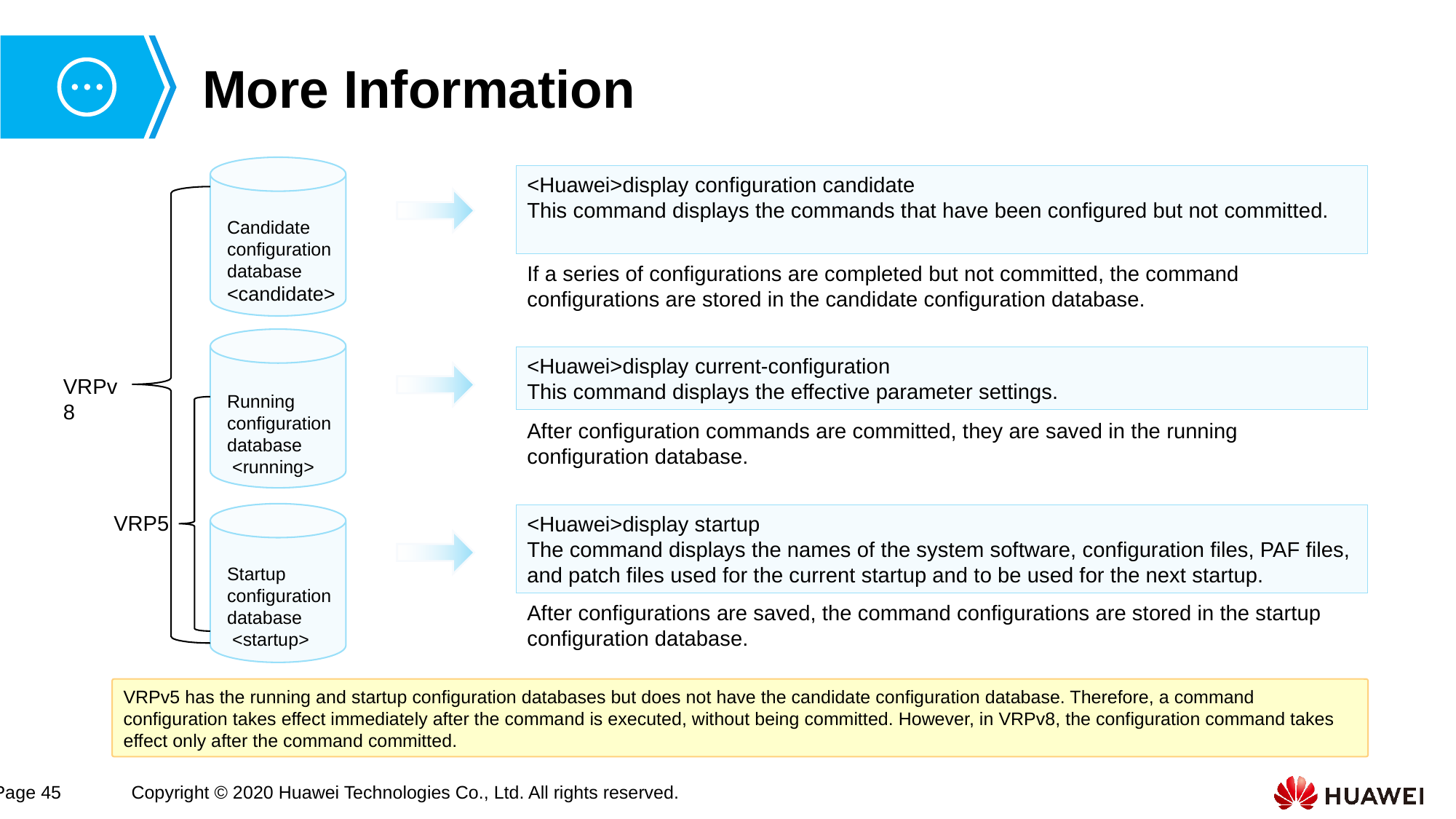

<Huawei>display configuration candidate
This command displays the commands that have been configured but not committed.
If a series of configurations are completed but not committed, the command configurations are stored in the candidate configuration database.

Candidate configuration database
<candidate>

<Huawei>display current-configuration
This command displays the effective parameter settings.
After configuration commands are committed, they are saved in the running configuration database.

VRPv8
Running configuration database
 <running>

Startup configuration database
 <startup>
VRP5
<Huawei>display startup
The command displays the names of the system software, configuration files, PAF files, and patch files used for the current startup and to be used for the next startup.
After configurations are saved, the command configurations are stored in the startup configuration database.

VRPv5 has the running and startup configuration databases but does not have the candidate configuration database. Therefore, a command configuration takes effect immediately after the command is executed, without being committed. However, in VRPv8, the configuration command takes effect only after the command committed.